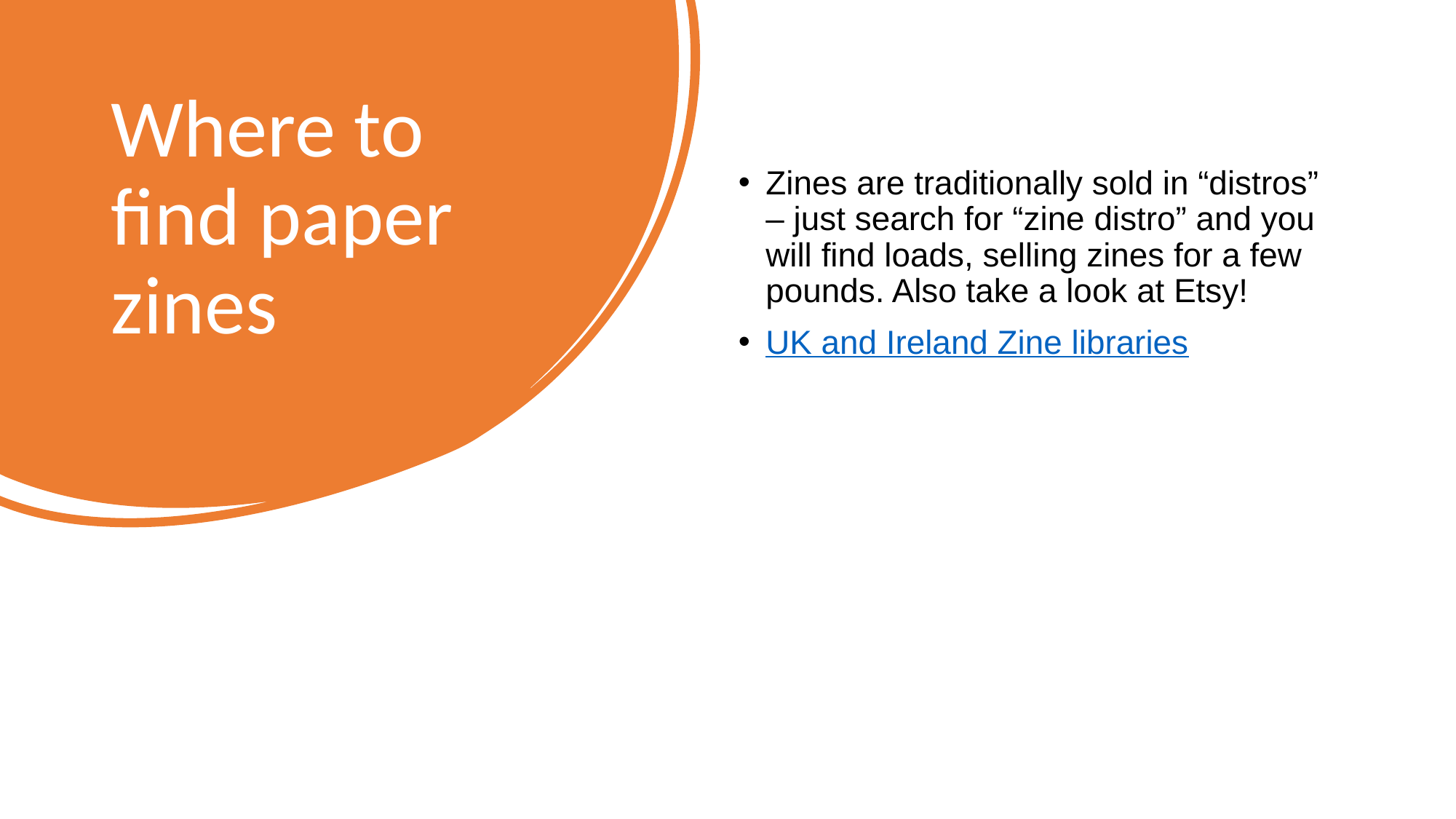

# Where to find paper zines

Zines are traditionally sold in “distros” – just search for “zine distro” and you will find loads, selling zines for a few pounds. Also take a look at Etsy!
UK and Ireland Zine libraries